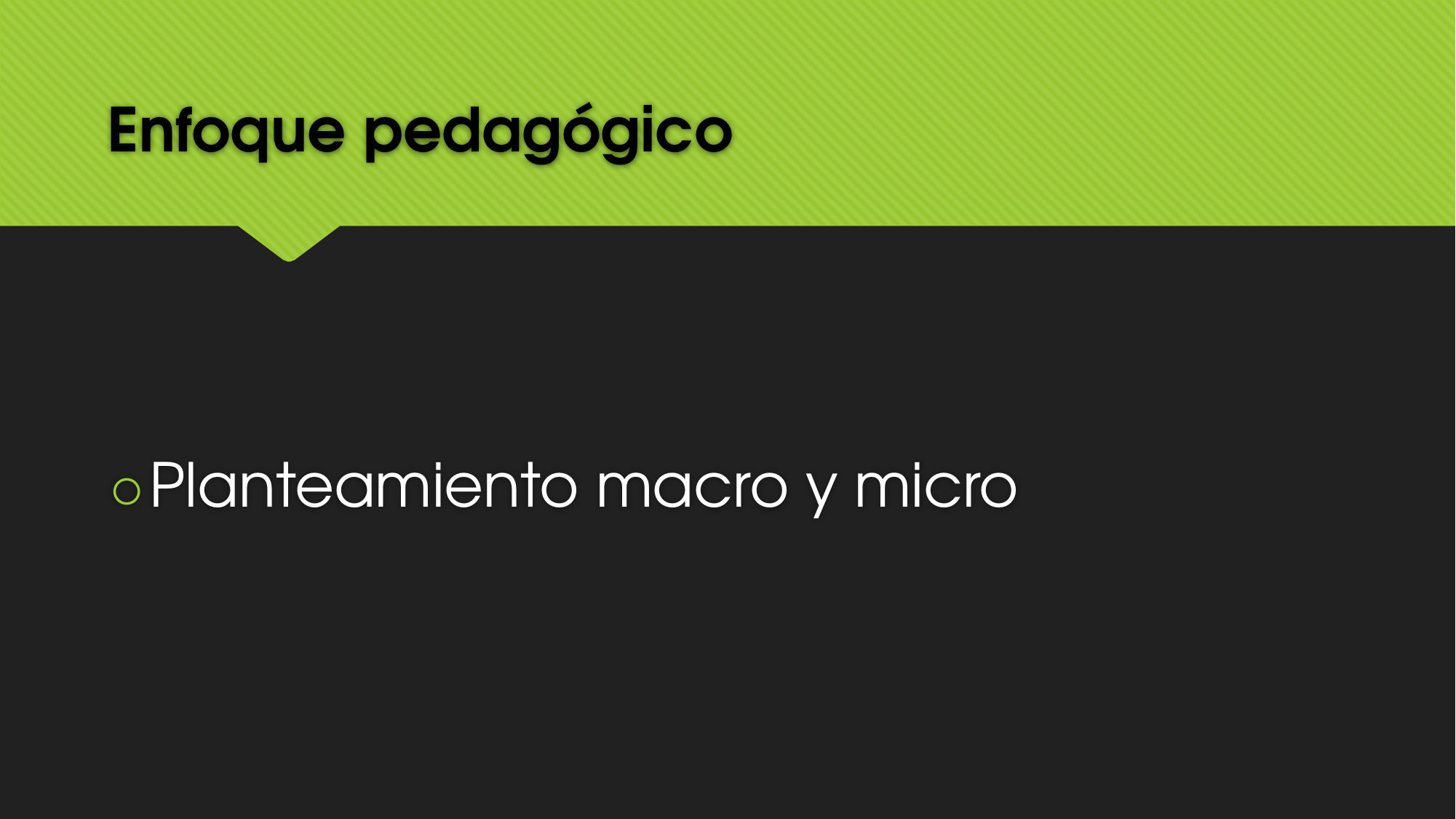

# Enfoque pedagógico
Planteamiento macro y micro